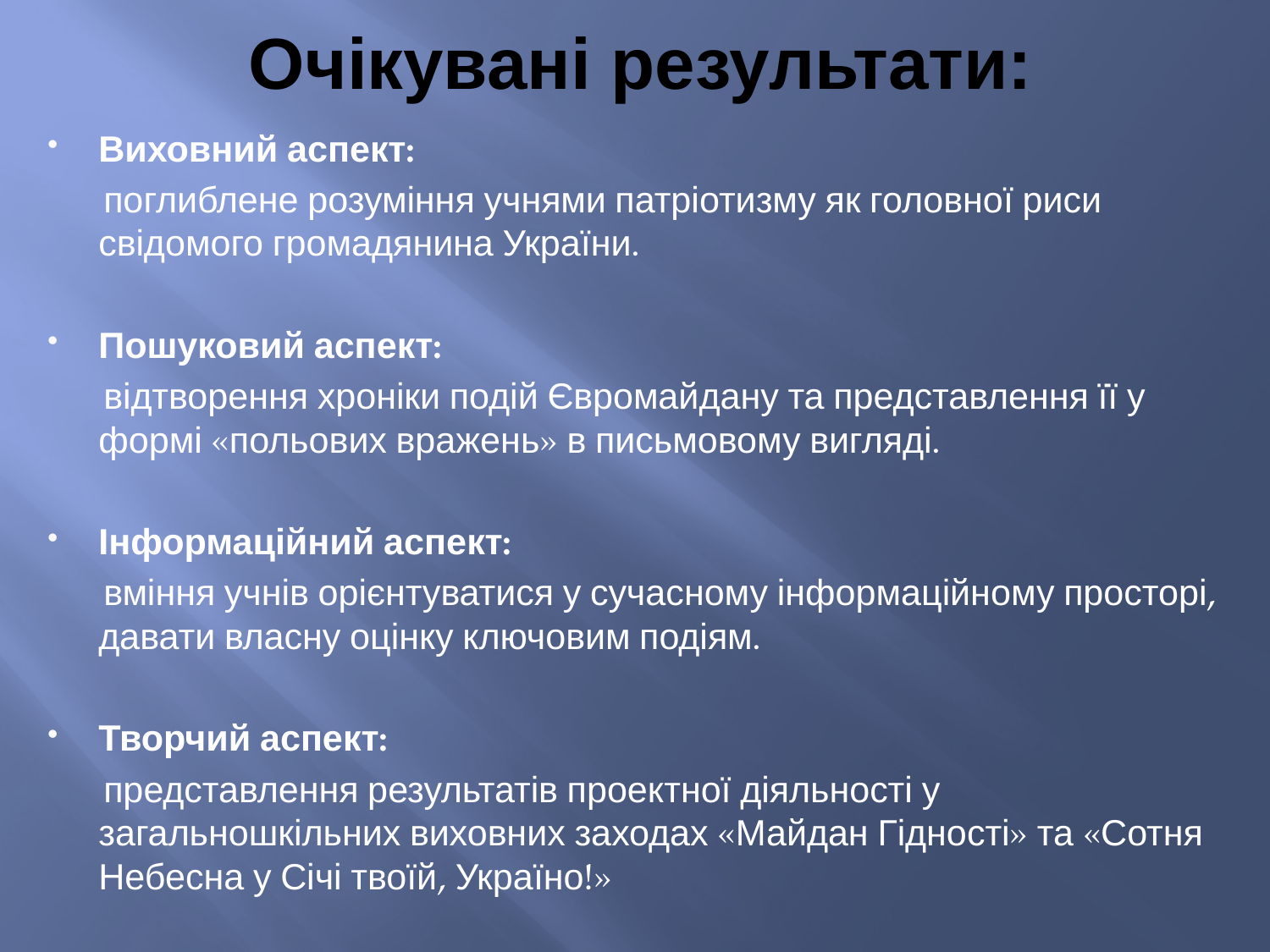

# Очікувані результати:
Виховний аспект:
      поглиблене розуміння учнями патріотизму як головної риси свідомого громадянина України.

Пошуковий аспект:
      відтворення хроніки подій Євромайдану та представлення її у формі «польових вражень» в письмовому вигляді.

Інформаційний аспект:
      вміння учнів орієнтуватися у сучасному інформаційному просторі, давати власну оцінку ключовим подіям.

Творчий аспект:
      представлення результатів проектної діяльності у загальношкільних виховних заходах «Майдан Гідності» та «Сотня Небесна у Січі твоїй, Україно!»